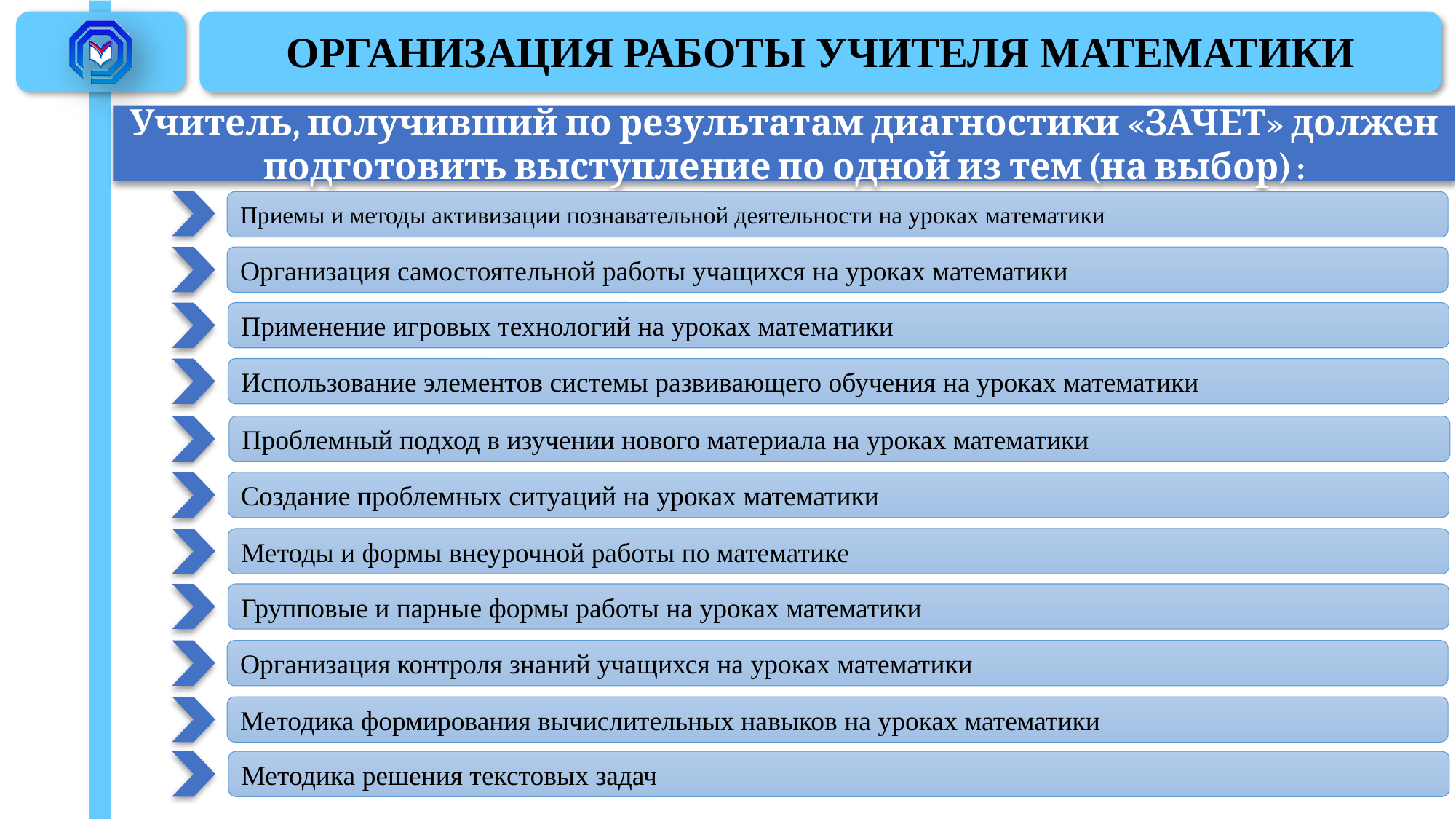

# ОРГАНИЗАЦИЯ РАБОТЫ УЧИТЕЛЯ МАТЕМАТИКИ
Учитель, получивший по результатам диагностики «ЗАЧЕТ» должен подготовить выступление по одной из тем (на выбор) :

Приемы и методы активизации познавательной деятельности на уроках математики

Организация самостоятельной работы учащихся на уроках математики

Применение игровых технологий на уроках математики

Использование элементов системы развивающего обучения на уроках математики

Проблемный подход в изучении нового материала на уроках математики

Создание проблемных ситуаций на уроках математики

Методы и формы внеурочной работы по математике

Групповые и парные формы работы на уроках математики

Организация контроля знаний учащихся на уроках математики

Методика формирования вычислительных навыков на уроках математики

Методика решения текстовых задач